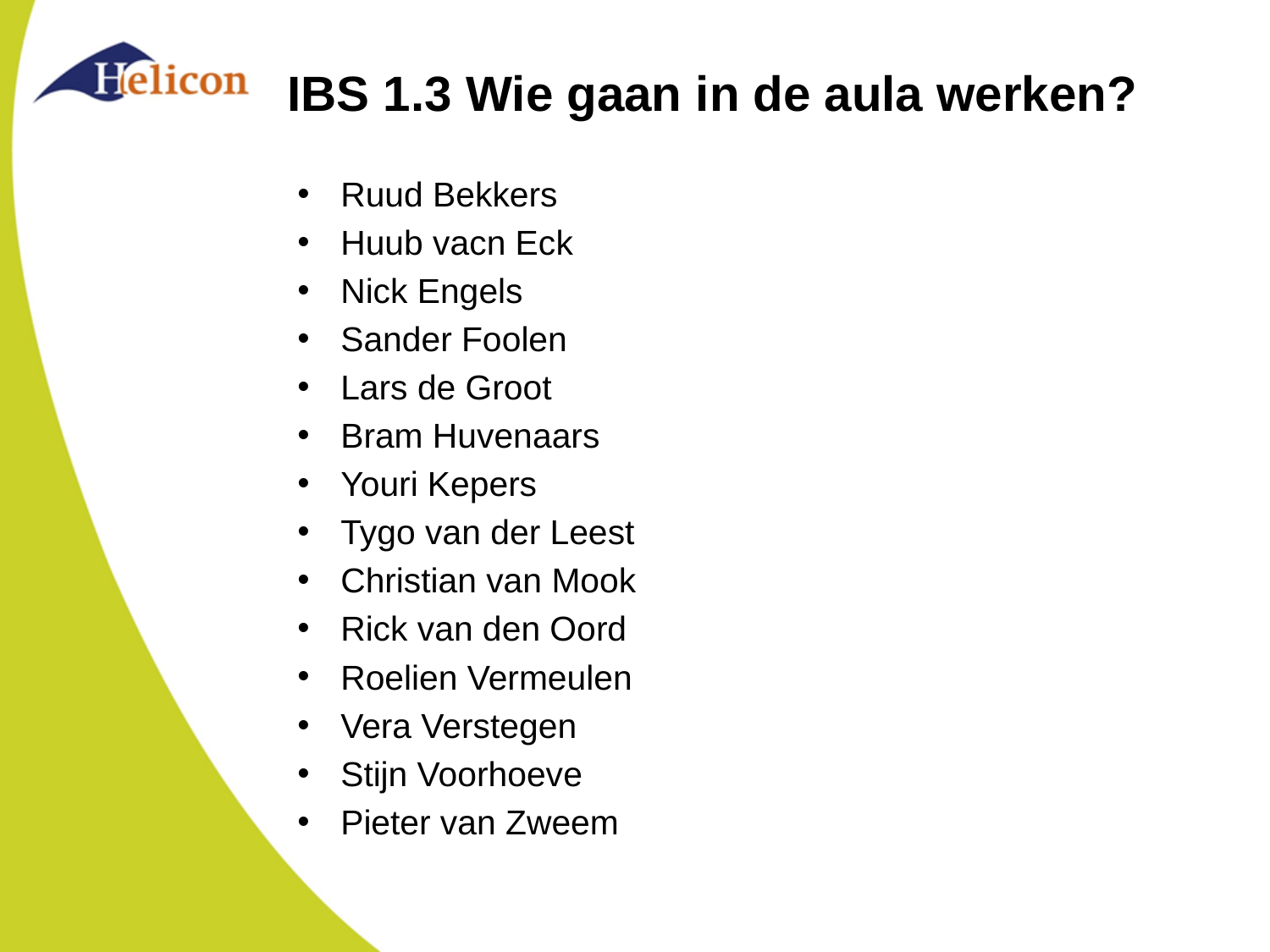

# IBS 1.3 Wie gaan in de aula werken?
Ruud Bekkers
Huub vacn Eck
Nick Engels
Sander Foolen
Lars de Groot
Bram Huvenaars
Youri Kepers
Tygo van der Leest
Christian van Mook
Rick van den Oord
Roelien Vermeulen
Vera Verstegen
Stijn Voorhoeve
Pieter van Zweem